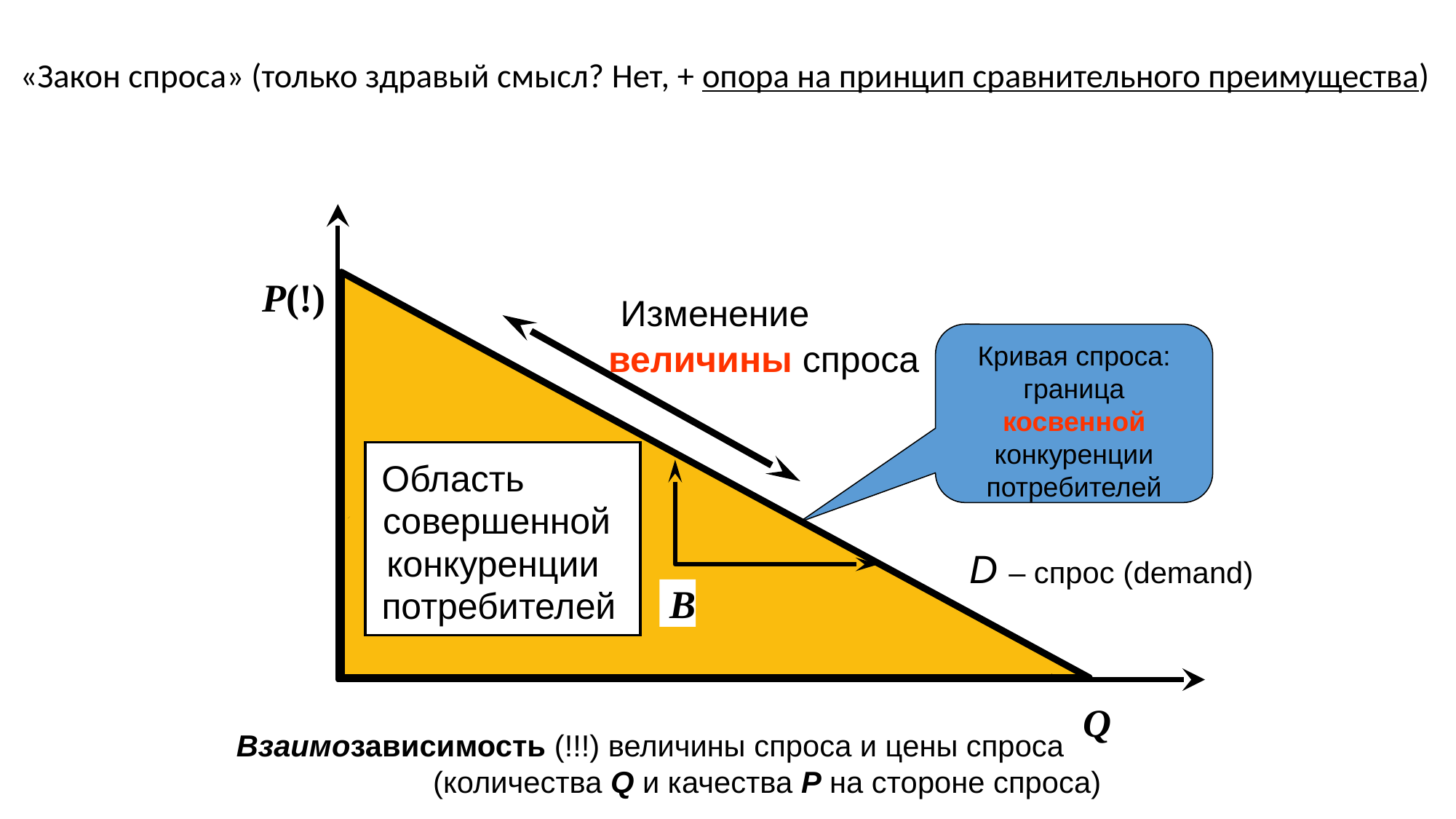

«Закон спроса» (только здравый смысл? Нет, + опора на принцип сравнительного преимущества)

P(!)

Изменение
величины спроса

Кривая спроса: граница косвенной конкуренции потребителей

Область
совершенной

конкуренции

потребителей

 В
D – спрос (demand)

Q
Взаимозависимость (!!!) величины спроса и цены спроса
(количества Q и качества P на стороне спроса)